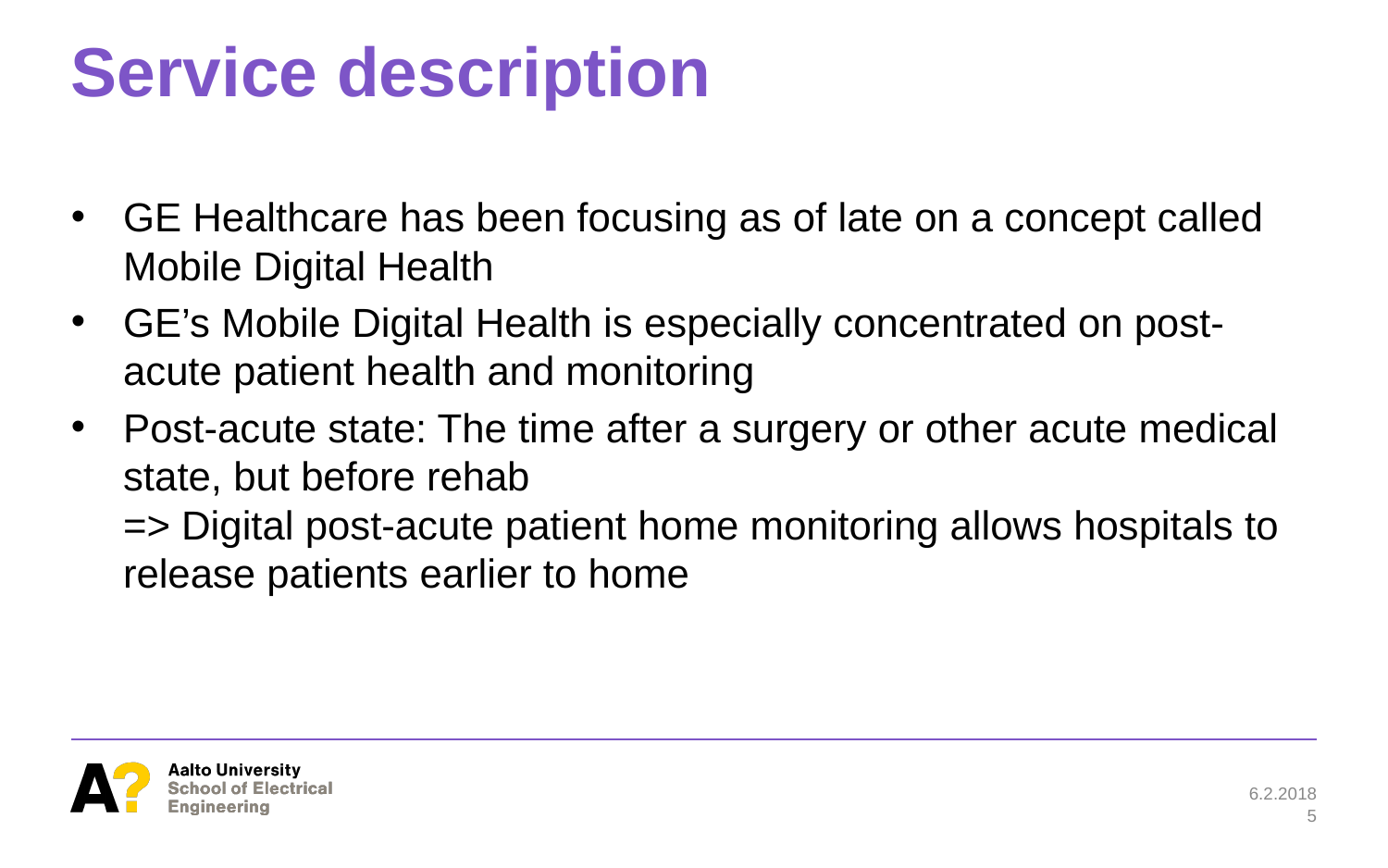

# Service description
GE Healthcare has been focusing as of late on a concept called Mobile Digital Health
GE’s Mobile Digital Health is especially concentrated on post-acute patient health and monitoring
Post-acute state: The time after a surgery or other acute medical state, but before rehab
=> Digital post-acute patient home monitoring allows hospitals to release patients earlier to home

6.2.2018
5